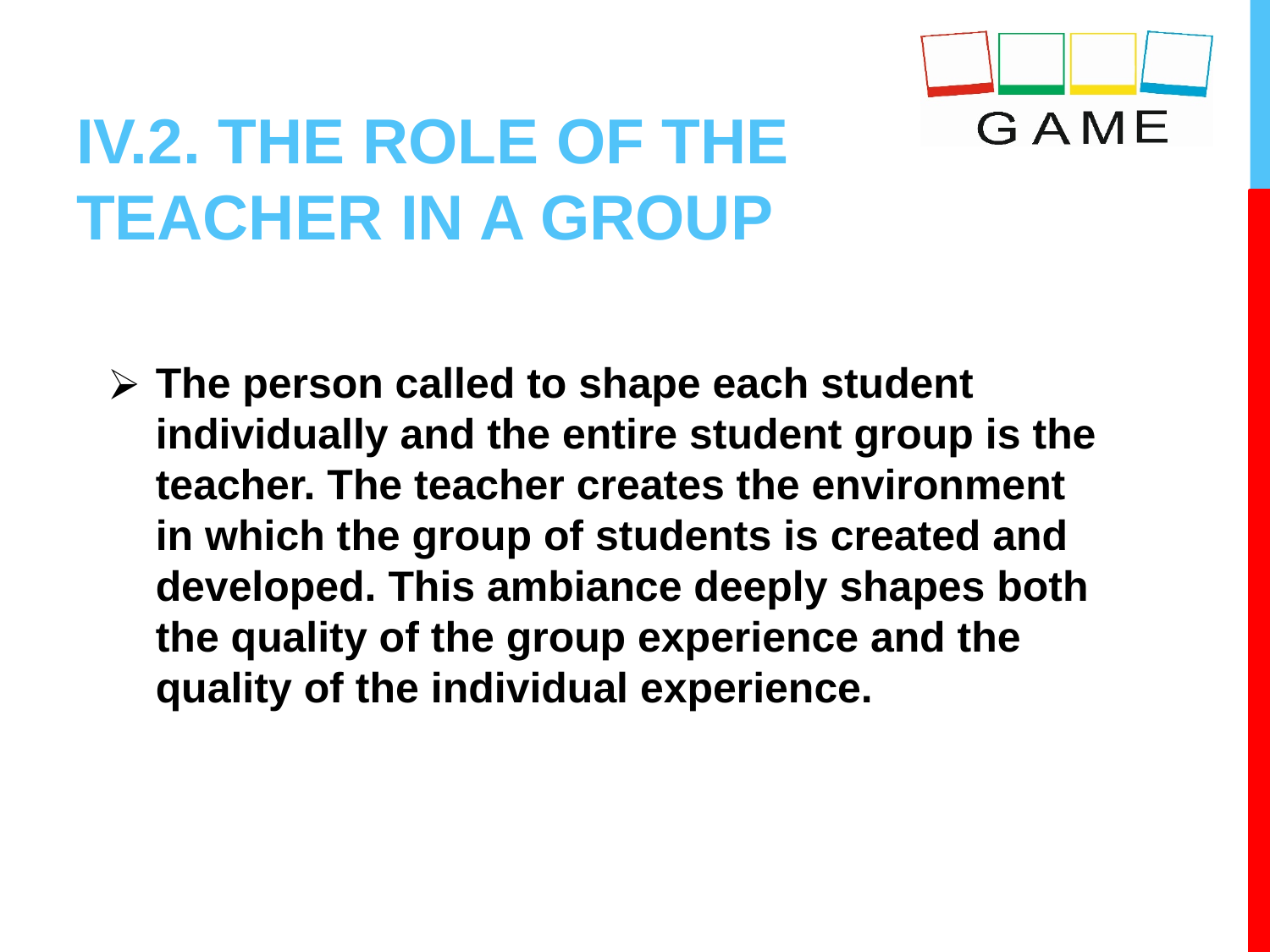

# IV.2. THE ROLE OF THE TEACHER IN A GROUP

The person called to shape each student individually and the entire student group is the teacher. The teacher creates the environment in which the group of students is created and developed. This ambiance deeply shapes both the quality of the group experience and the quality of the individual experience.